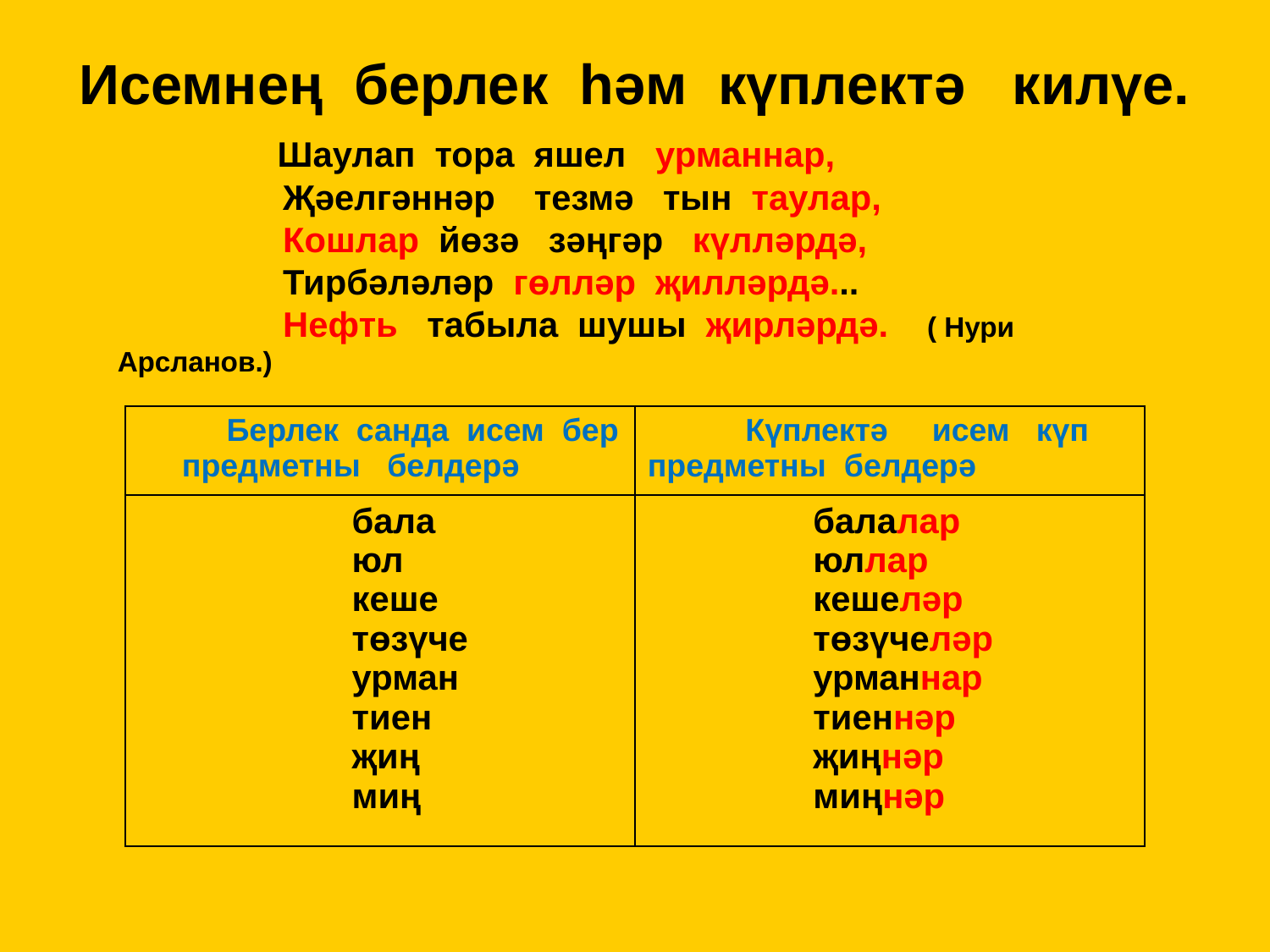

# Исемнең  берлек  һәм  күплектә   килүе.
                  Шаулап  тора  яшел   урманнар,
                 Җәелгәннәр    тезмә   тын  таулар,
                 Кошлар  йөзә   зәңгәр   күлләрдә,
                 Тирбәләләр  гөлләр  җилләрдә...
                 Нефть   табыла  шушы  җирләрдә.    ( Нури   Арсланов.)

| Берлек санда исем бер предметны белдерә | Күплектә исем күп предметны белдерә |
| --- | --- |
| бала юл кеше төзүче урман тиен җиң миң | балалар юллар кешеләр төзүчеләр урманнар тиеннәр җиңнәр миңнәр |